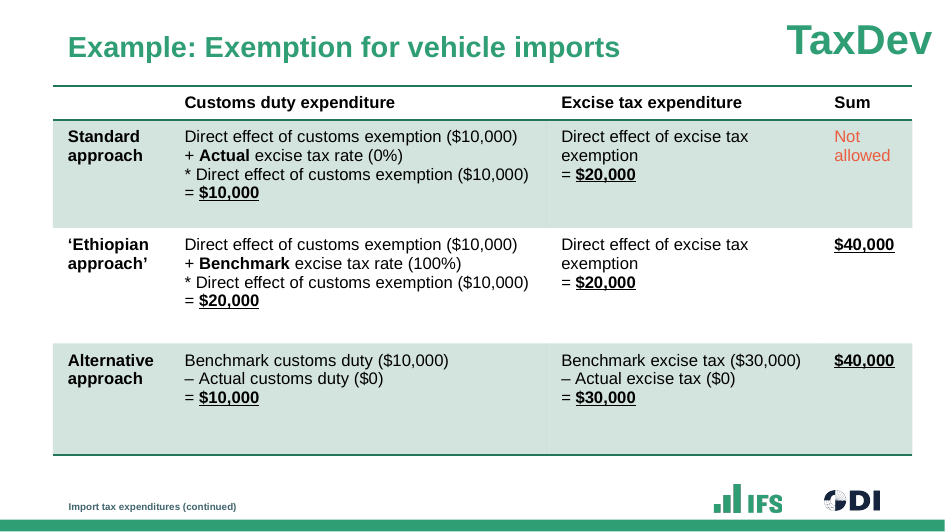

# Example: Exemption for vehicle imports
|  | Customs duty expenditure | Excise tax expenditure | Sum |
| --- | --- | --- | --- |
| Standard approach | Direct effect of customs exemption ($10,000) + Actual excise tax rate (0%) \* Direct effect of customs exemption ($10,000) = $10,000 | Direct effect of excise tax exemption = $20,000 | Not allowed |
| ‘Ethiopian approach’ | Direct effect of customs exemption ($10,000) + Benchmark excise tax rate (100%) \* Direct effect of customs exemption ($10,000) = $20,000 | Direct effect of excise tax exemption = $20,000 | $40,000 |
| Alternative approach | Benchmark customs duty ($10,000) – Actual customs duty ($0) = $10,000 | Benchmark excise tax ($30,000) – Actual excise tax ($0) = $30,000 | $40,000 |
Import tax expenditures (continued)